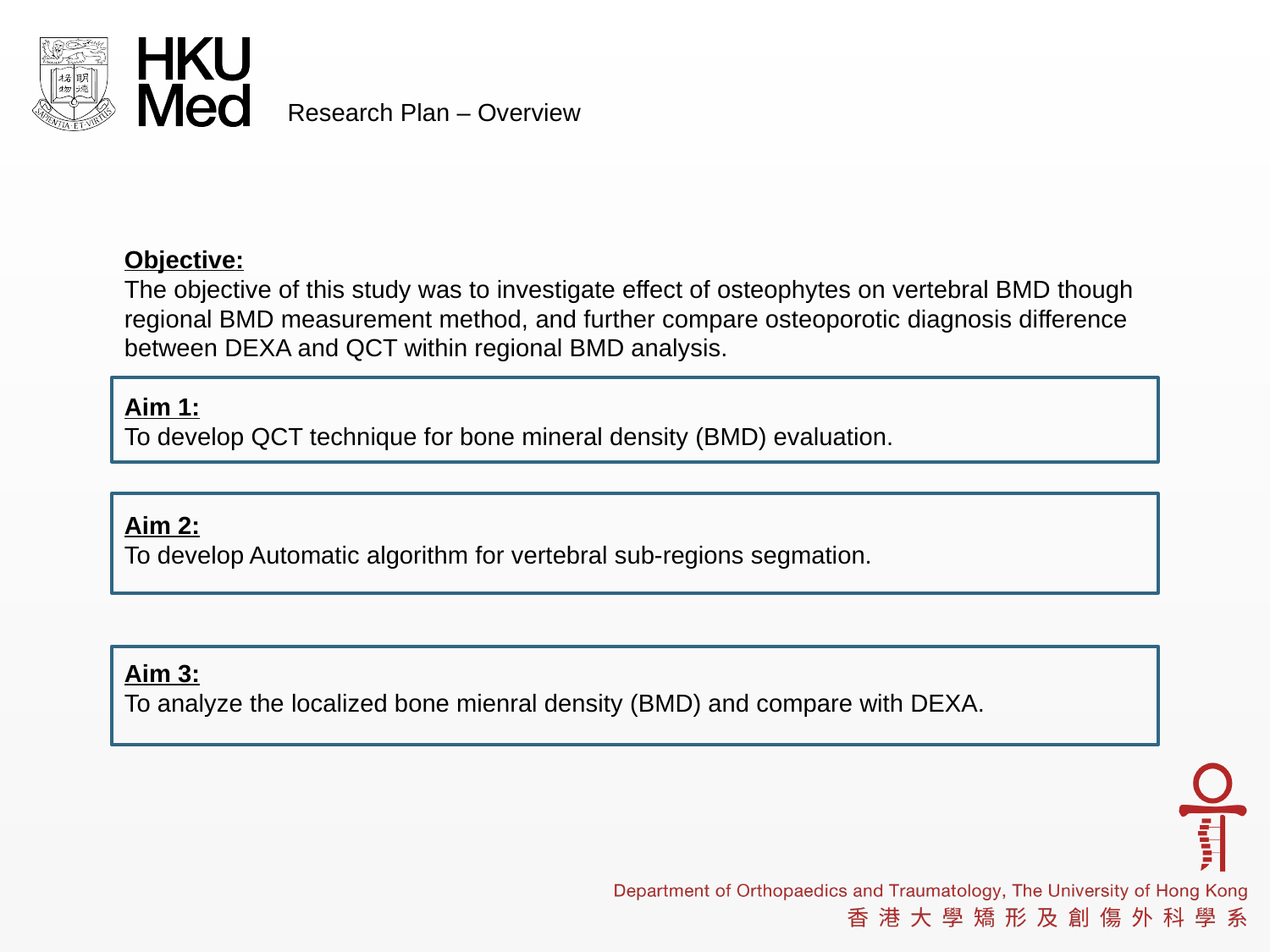

Research Plan – Overview
Objective:
The objective of this study was to investigate effect of osteophytes on vertebral BMD though regional BMD measurement method, and further compare osteoporotic diagnosis difference between DEXA and QCT within regional BMD analysis.

Aim 1:
To develop QCT technique for bone mineral density (BMD) evaluation.

Aim 2:
To develop Automatic algorithm for vertebral sub-regions segmation.

Aim 3:
To analyze the localized bone mienral density (BMD) and compare with DEXA.